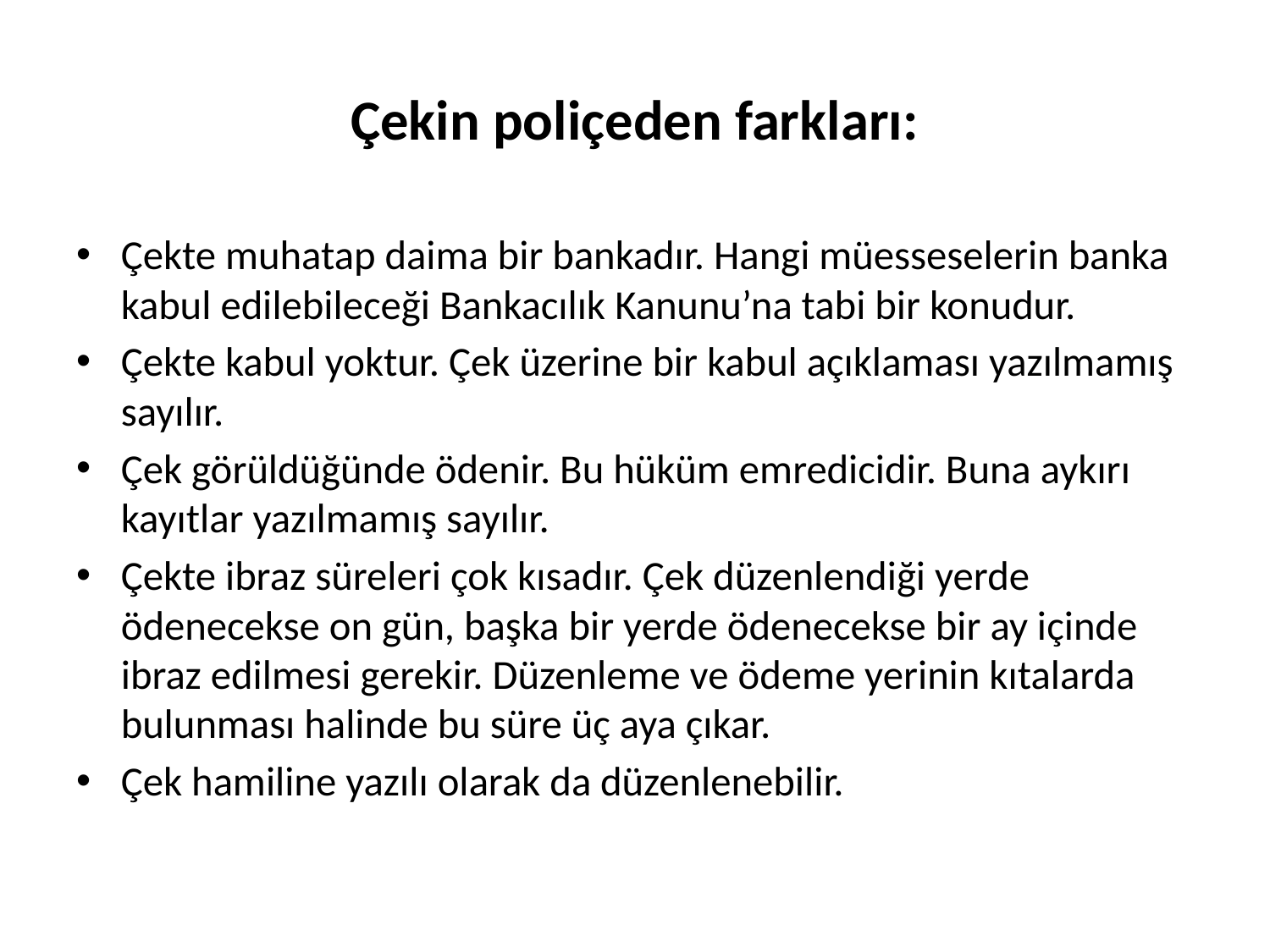

# Çekin poliçeden farkları:
Çekte muhatap daima bir bankadır. Hangi müesseselerin banka kabul edilebileceği Bankacılık Kanunu’na tabi bir konudur.
Çekte kabul yoktur. Çek üzerine bir kabul açıklaması yazılmamış sayılır.
Çek görüldüğünde ödenir. Bu hüküm emredicidir. Buna aykırı kayıtlar yazılmamış sayılır.
Çekte ibraz süreleri çok kısadır. Çek düzenlendiği yerde ödenecekse on gün, başka bir yerde ödenecekse bir ay içinde ibraz edilmesi gerekir. Düzenleme ve ödeme yerinin kıtalarda bulunması halinde bu süre üç aya çıkar.
Çek hamiline yazılı olarak da düzenlenebilir.